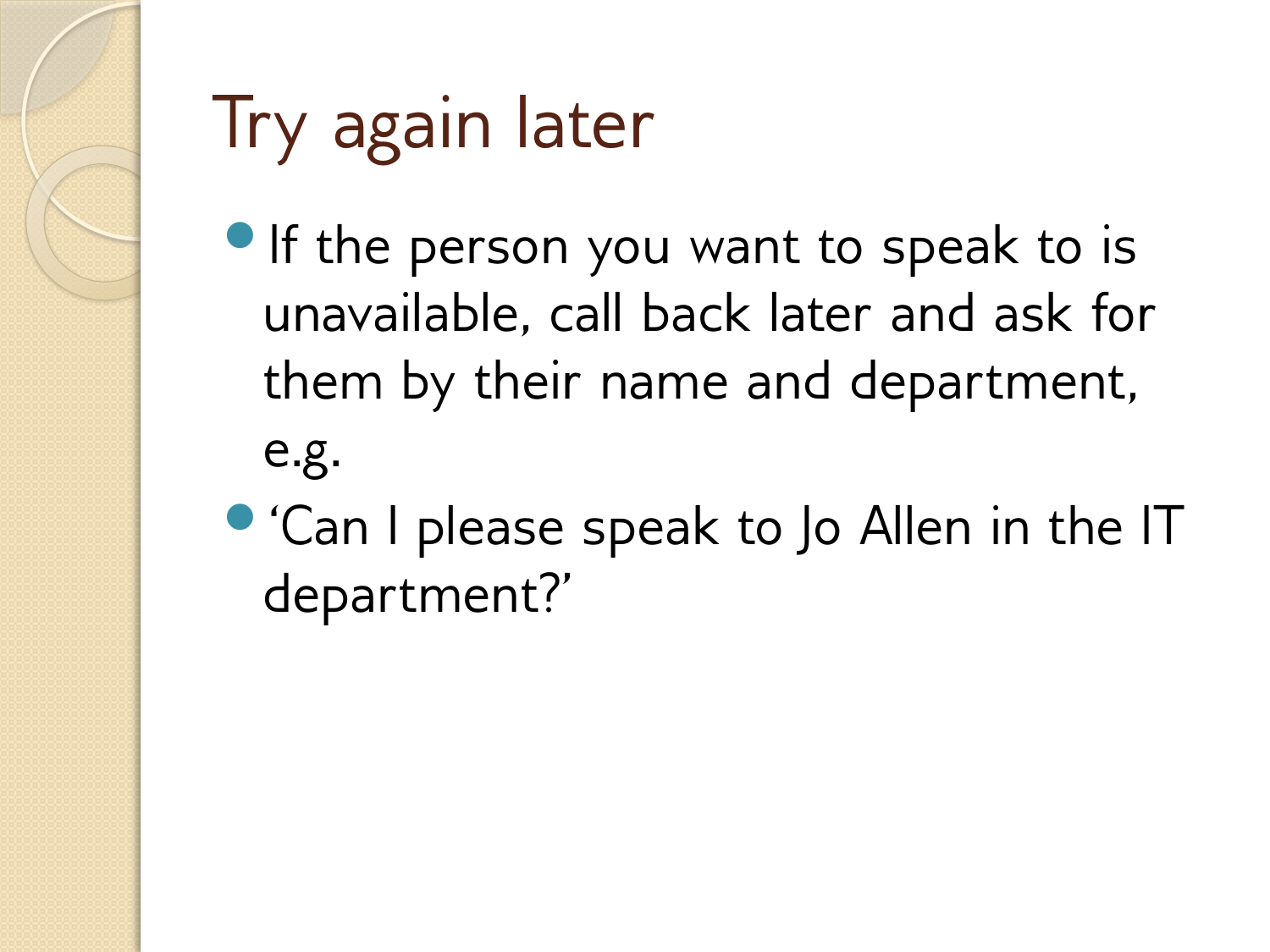

# Try again later
If the person you want to speak to is unavailable, call back later and ask for them by their name and department, e.g.
‘Can I please speak to Jo Allen in the IT department?’